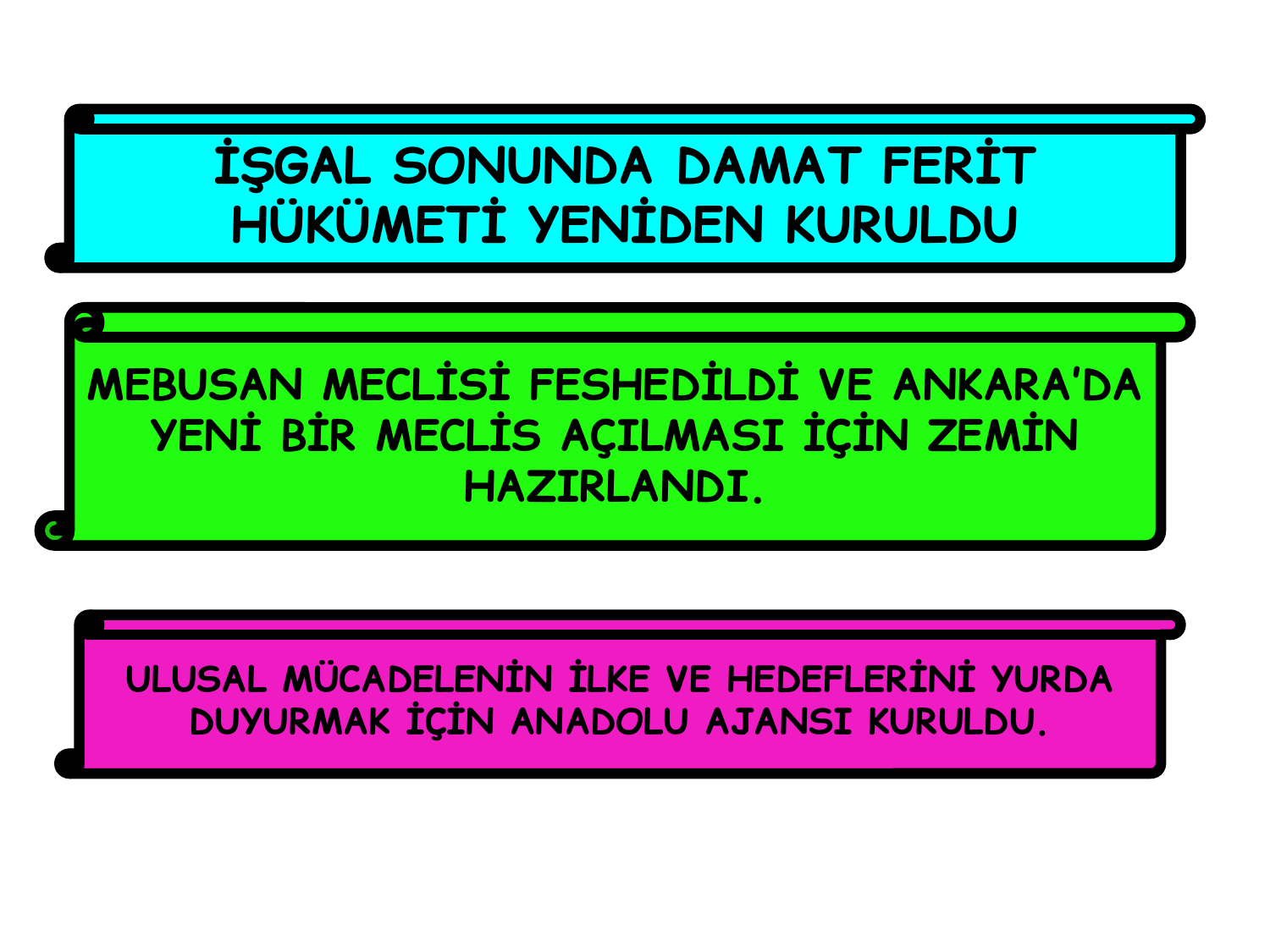

İŞGAL SONUNDA DAMAT FERİT HÜKÜMETİ YENİDEN KURULDU
MEBUSAN MECLİSİ FESHEDİLDİ VE ANKARA’DA YENİ BİR MECLİS AÇILMASI İÇİN ZEMİN HAZIRLANDI.
ULUSAL MÜCADELENİN İLKE VE HEDEFLERİNİ YURDA DUYURMAK İÇİN ANADOLU AJANSI KURULDU.